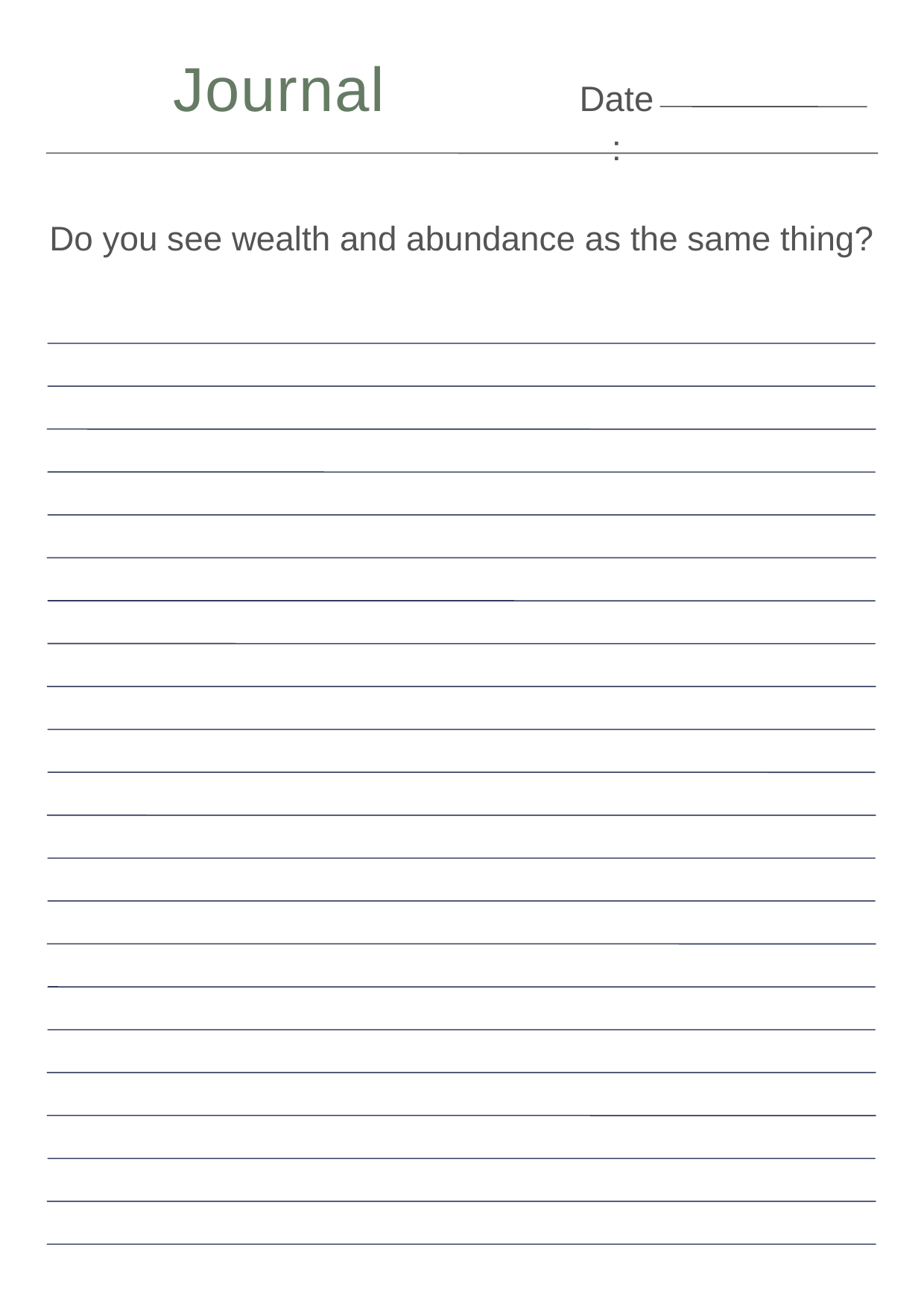

Journal
Date:

Do you see wealth and abundance as the same thing?